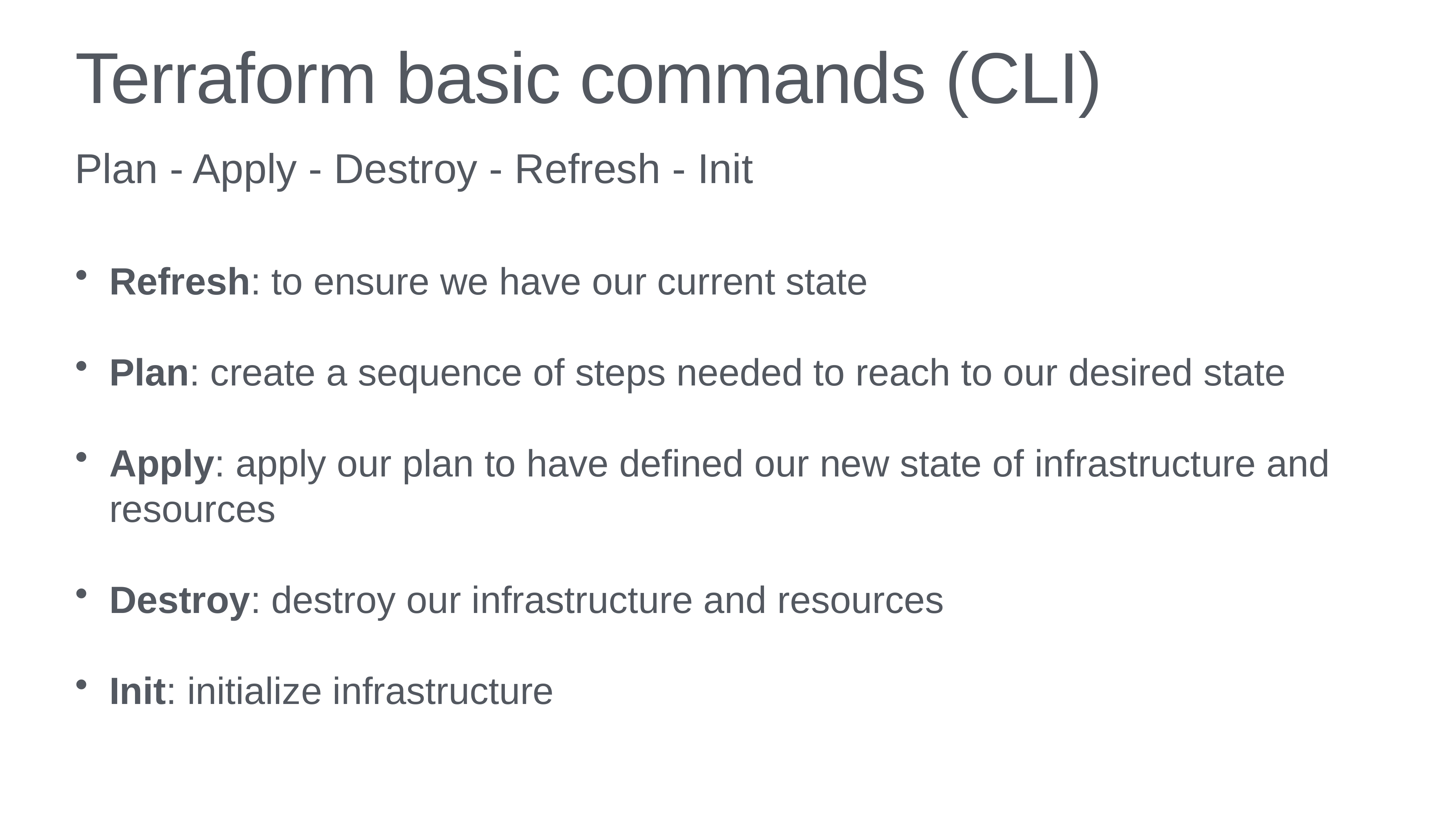

# Terraform basic commands (CLI)
Plan - Apply - Destroy - Refresh - Init
Refresh: to ensure we have our current state
Plan: create a sequence of steps needed to reach to our desired state
Apply: apply our plan to have defined our new state of infrastructure and resources
Destroy: destroy our infrastructure and resources
Init: initialize infrastructure